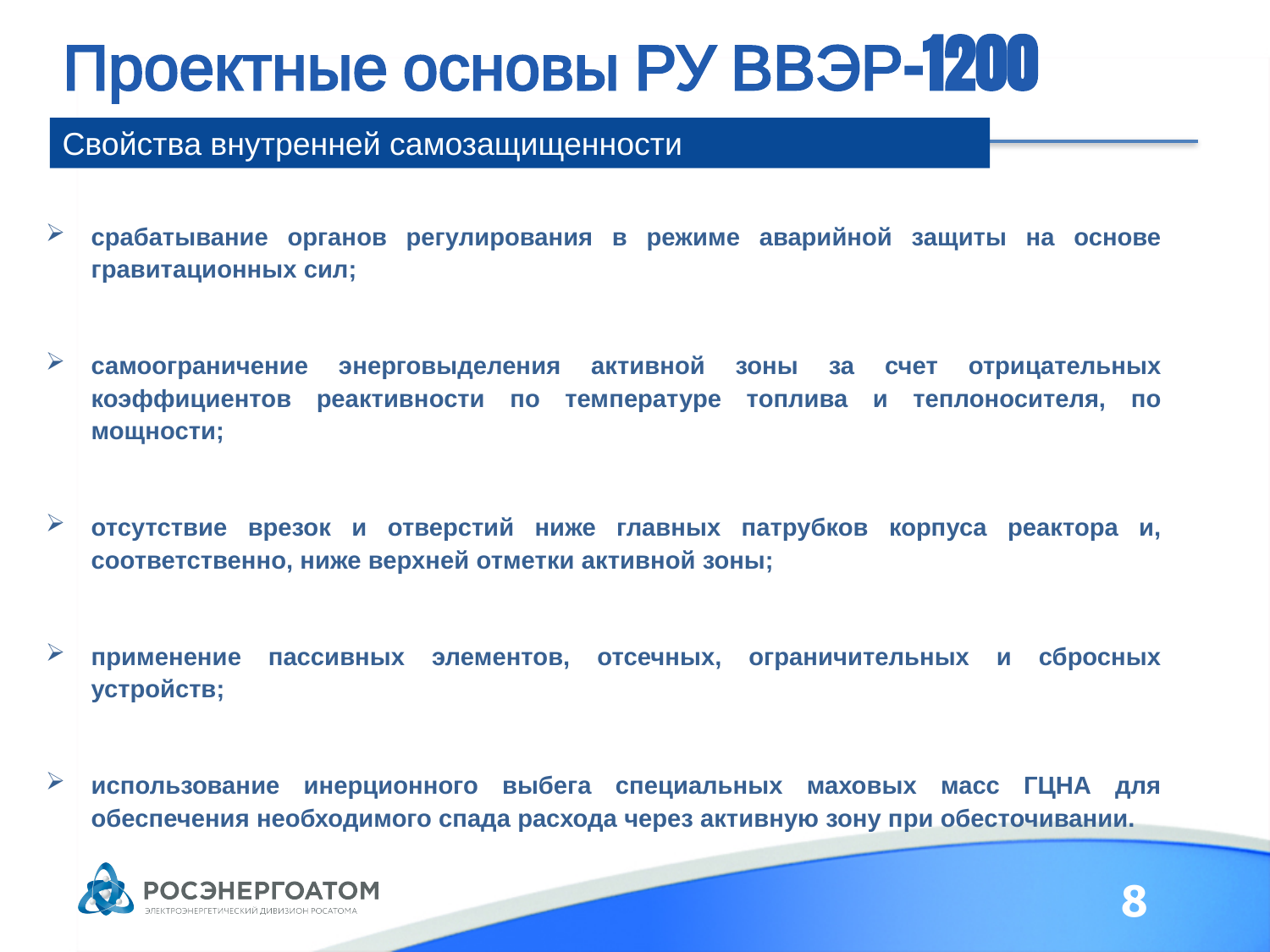

# Проектные основы РУ ВВЭР-1200
Свойства внутренней самозащищенности
срабатывание органов регулирования в режиме аварийной защиты на основе гравитационных сил;
самоограничение энерговыделения активной зоны за счет отрицательных коэффициентов реактивности по температуре топлива и теплоносителя, по мощности;
отсутствие врезок и отверстий ниже главных патрубков корпуса реактора и, соответственно, ниже верхней отметки активной зоны;
применение пассивных элементов, отсечных, ограничительных и сбросных устройств;
использование инерционного выбега специальных маховых масс ГЦНА для обеспечения необходимого спада расхода через активную зону при обесточивании.